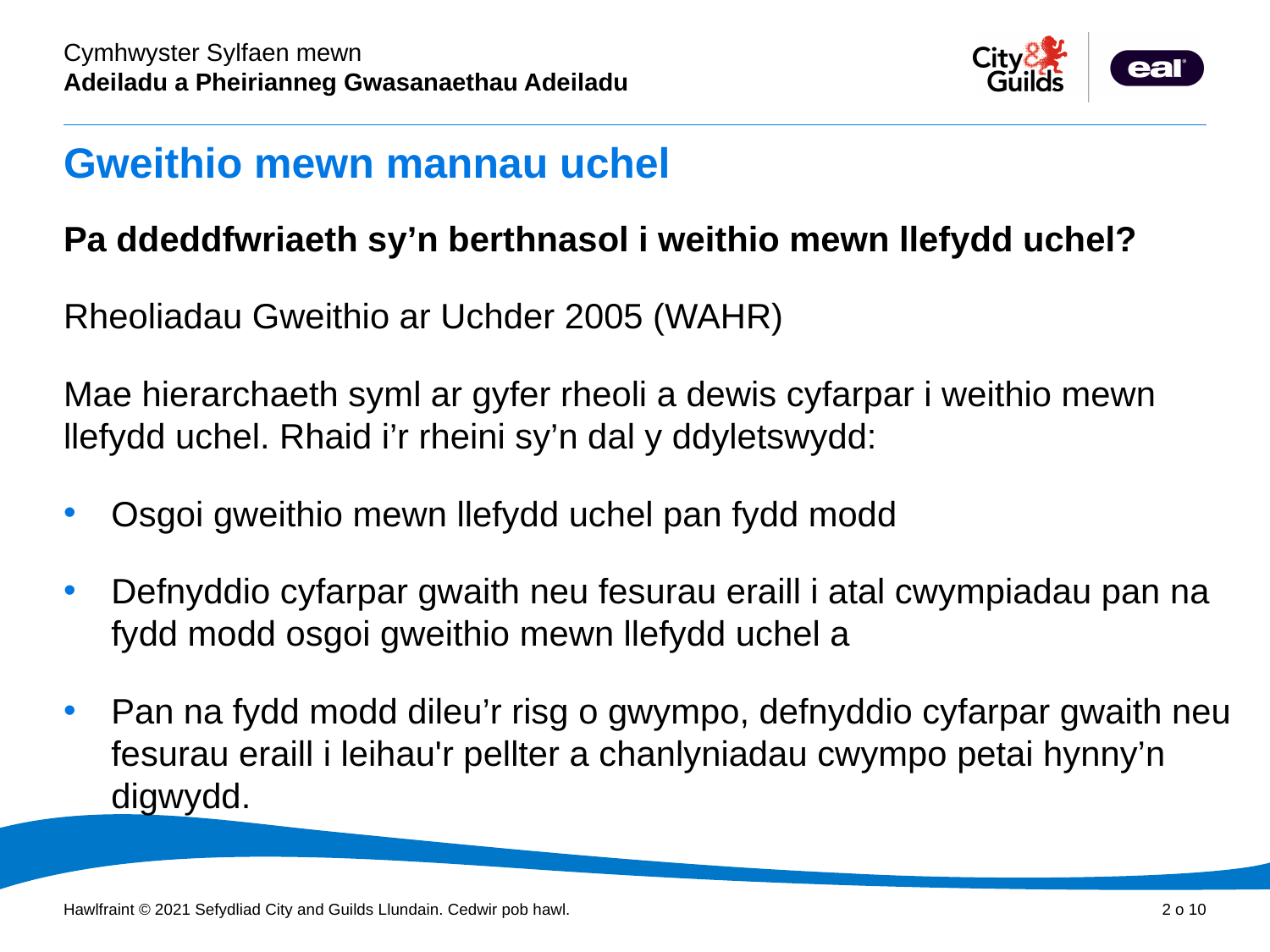

# Gweithio mewn mannau uchel
Pa ddeddfwriaeth sy’n berthnasol i weithio mewn llefydd uchel?
Rheoliadau Gweithio ar Uchder 2005 (WAHR)
Mae hierarchaeth syml ar gyfer rheoli a dewis cyfarpar i weithio mewn llefydd uchel. Rhaid i’r rheini sy’n dal y ddyletswydd:
Osgoi gweithio mewn llefydd uchel pan fydd modd
Defnyddio cyfarpar gwaith neu fesurau eraill i atal cwympiadau pan na fydd modd osgoi gweithio mewn llefydd uchel a
Pan na fydd modd dileu’r risg o gwympo, defnyddio cyfarpar gwaith neu fesurau eraill i leihau'r pellter a chanlyniadau cwympo petai hynny’n digwydd.